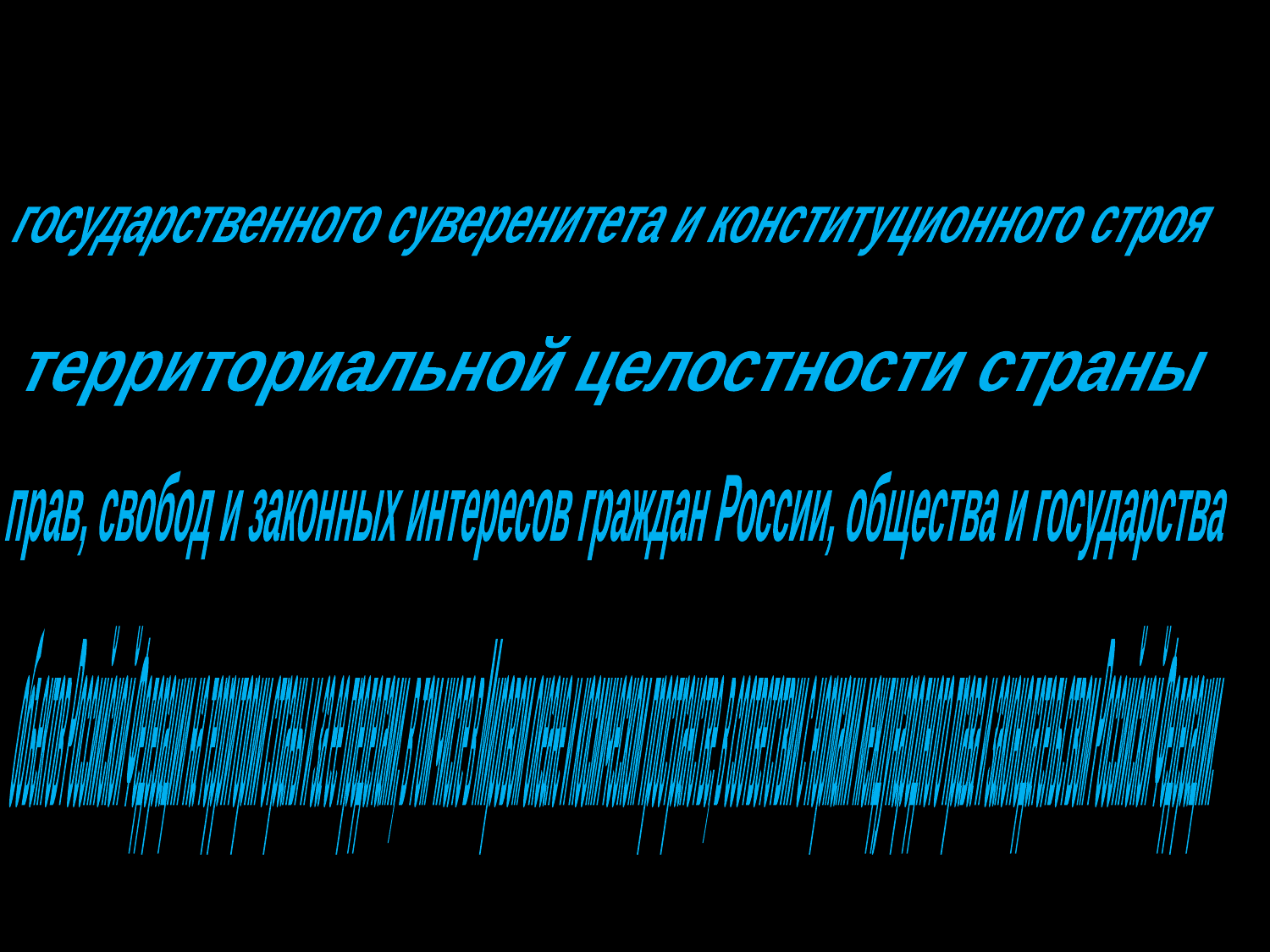

1. Пресечение любого противоправного вооруженного наси­лия, направленного против:
государственного суверенитета и конституционного строя
территориальной целостности страны
прав, свобод и законных интересов граждан России, общества и государства
объектов Российской Федерации на территории страны и за ее пределами, в том числе в Мировом океане и космическом пространстве, в соответствии с нормами международ­ного права и законодательством Российской Федерации.